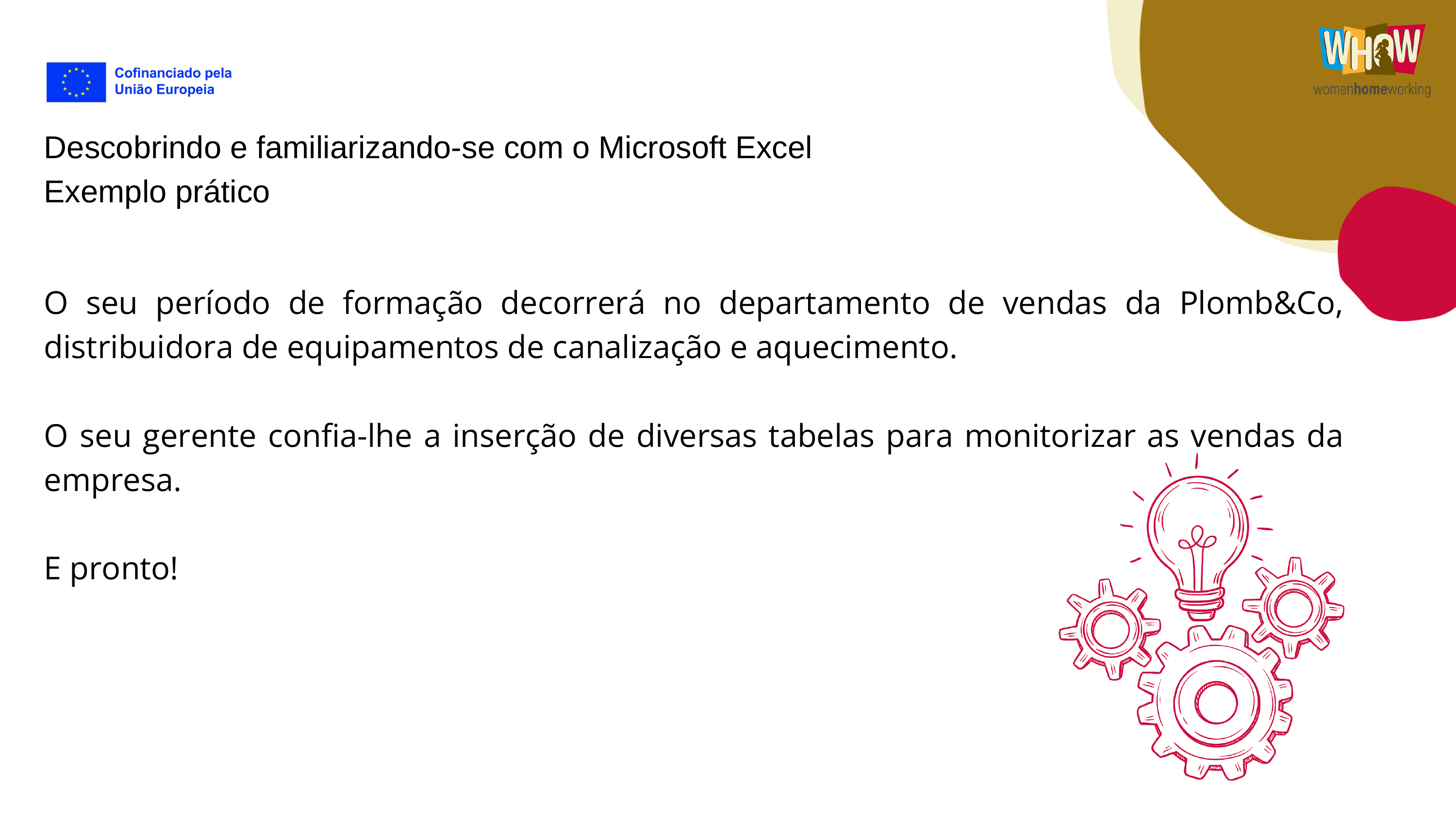

Descobrindo e familiarizando-se com o Microsoft Excel
Exemplo prático
O seu período de formação decorrerá no departamento de vendas da Plomb&Co, distribuidora de equipamentos de canalização e aquecimento.

O seu gerente confia-lhe a inserção de diversas tabelas para monitorizar as vendas da empresa.

E pronto!